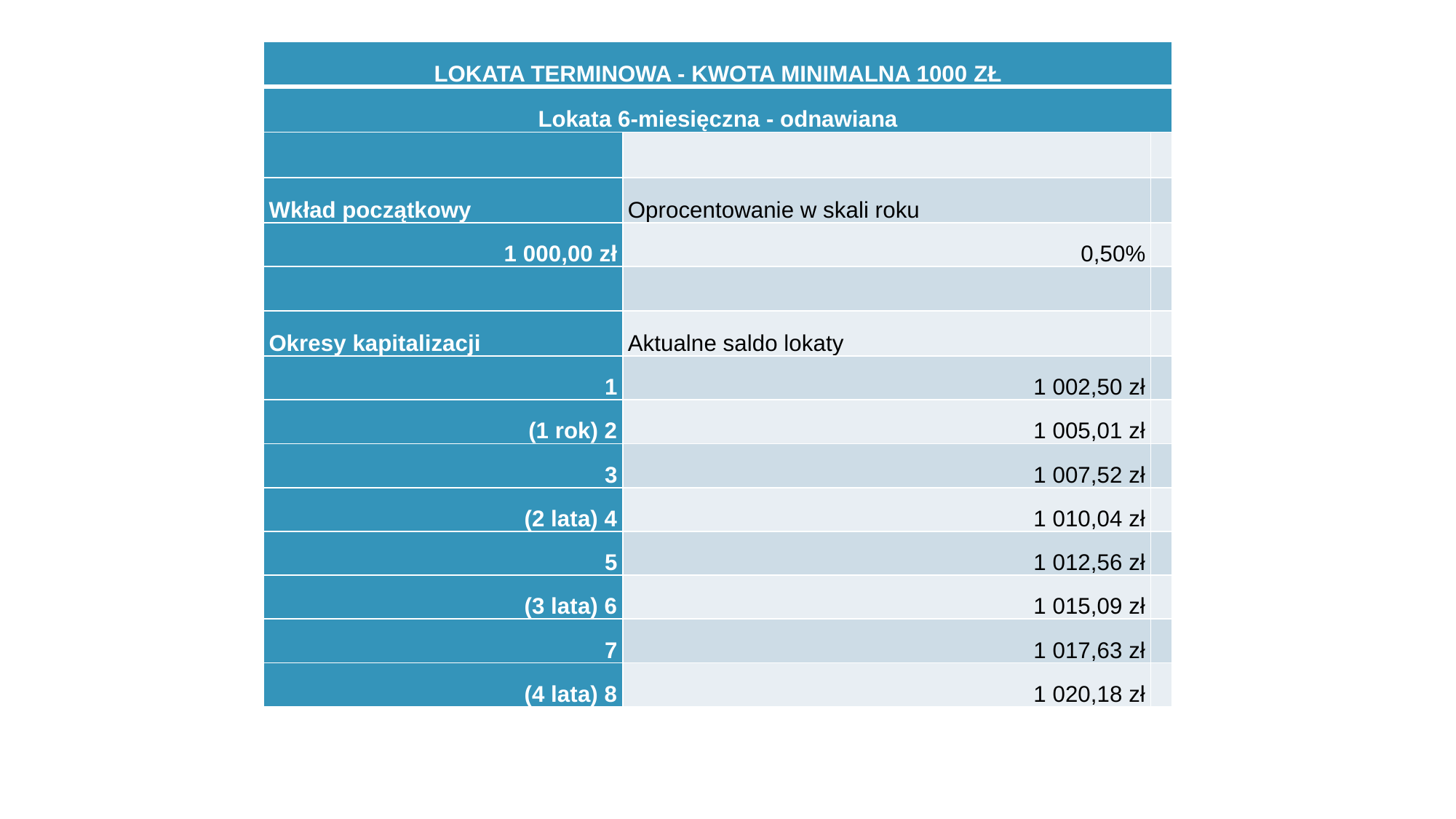

| LOKATA TERMINOWA - KWOTA MINIMALNA 1000 ZŁ |  |  |
| --- | --- | --- |
| Lokata 6-miesięczna - odnawiana |  |  |
|  |  |  |
| Wkład początkowy | Oprocentowanie w skali roku |  |
| 1 000,00 zł | 0,50% |  |
|  |  |  |
| Okresy kapitalizacji | Aktualne saldo lokaty |  |
| 1 | 1 002,50 zł |  |
| (1 rok) 2 | 1 005,01 zł |  |
| 3 | 1 007,52 zł |  |
| (2 lata) 4 | 1 010,04 zł |  |
| 5 | 1 012,56 zł |  |
| (3 lata) 6 | 1 015,09 zł |  |
| 7 | 1 017,63 zł |  |
| (4 lata) 8 | 1 020,18 zł |  |
#